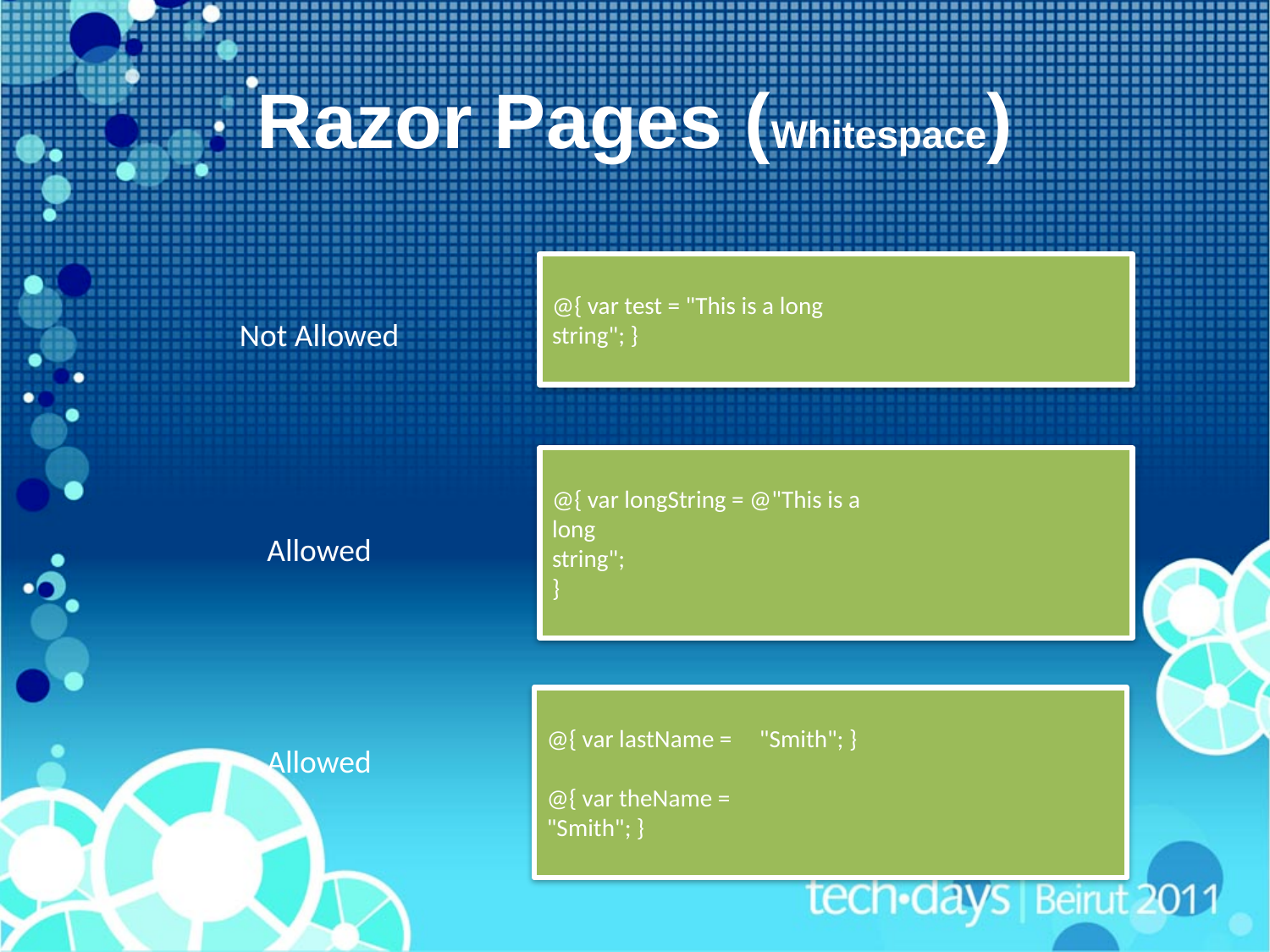

# Razor Pages (Whitespace)

@{ var test = "This is a long
string"; }

Not Allowed

@{ var longString = @"This is a
long
string";
}

Allowed

@{ var lastName =     "Smith"; }

@{ var theName =
"Smith"; }

Allowed